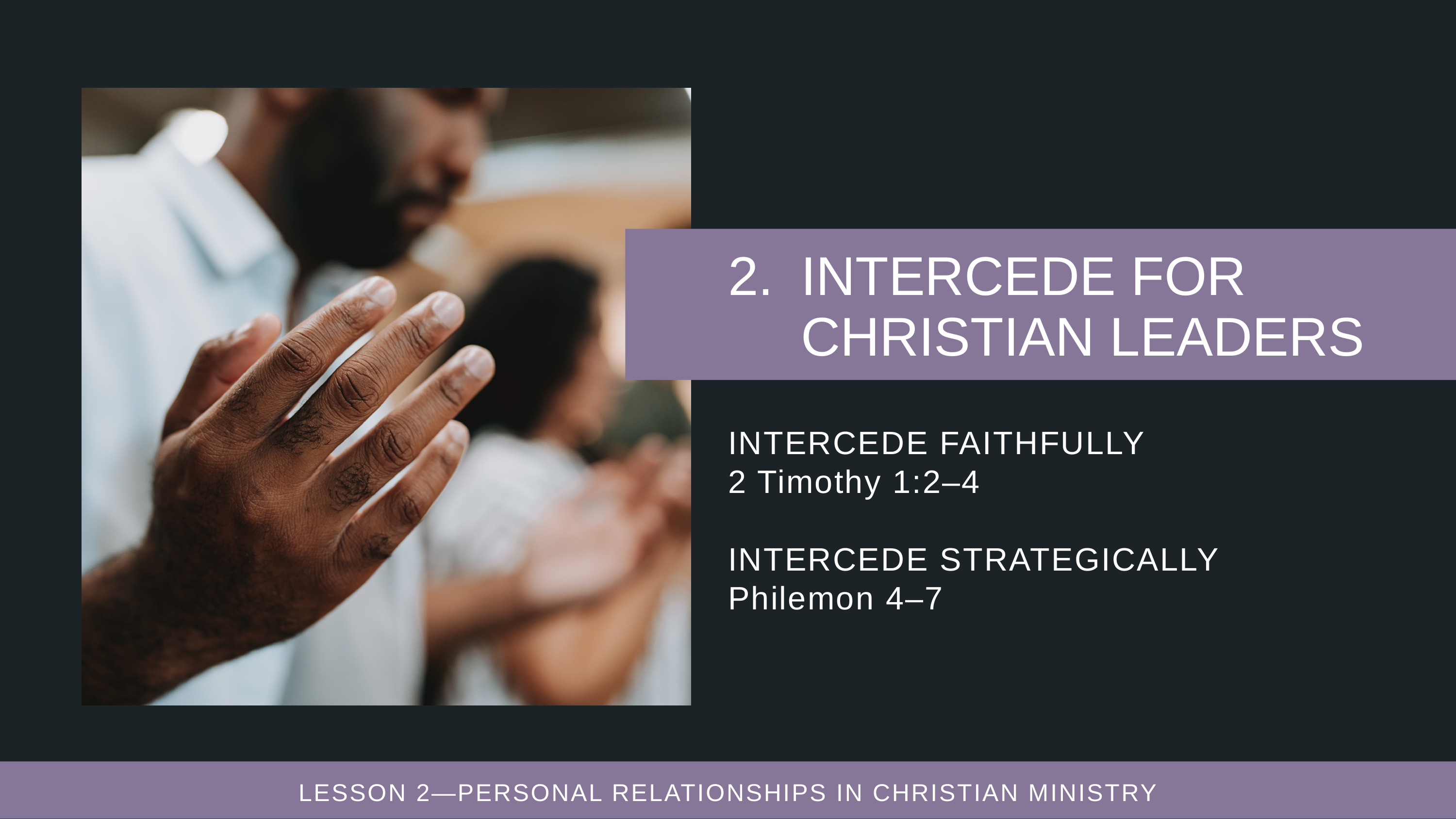

INTERCEDE FAITHFULLY
2 Timothy 1:2–4
INTERCEDE STRATEGICALLY
Philemon 4–7